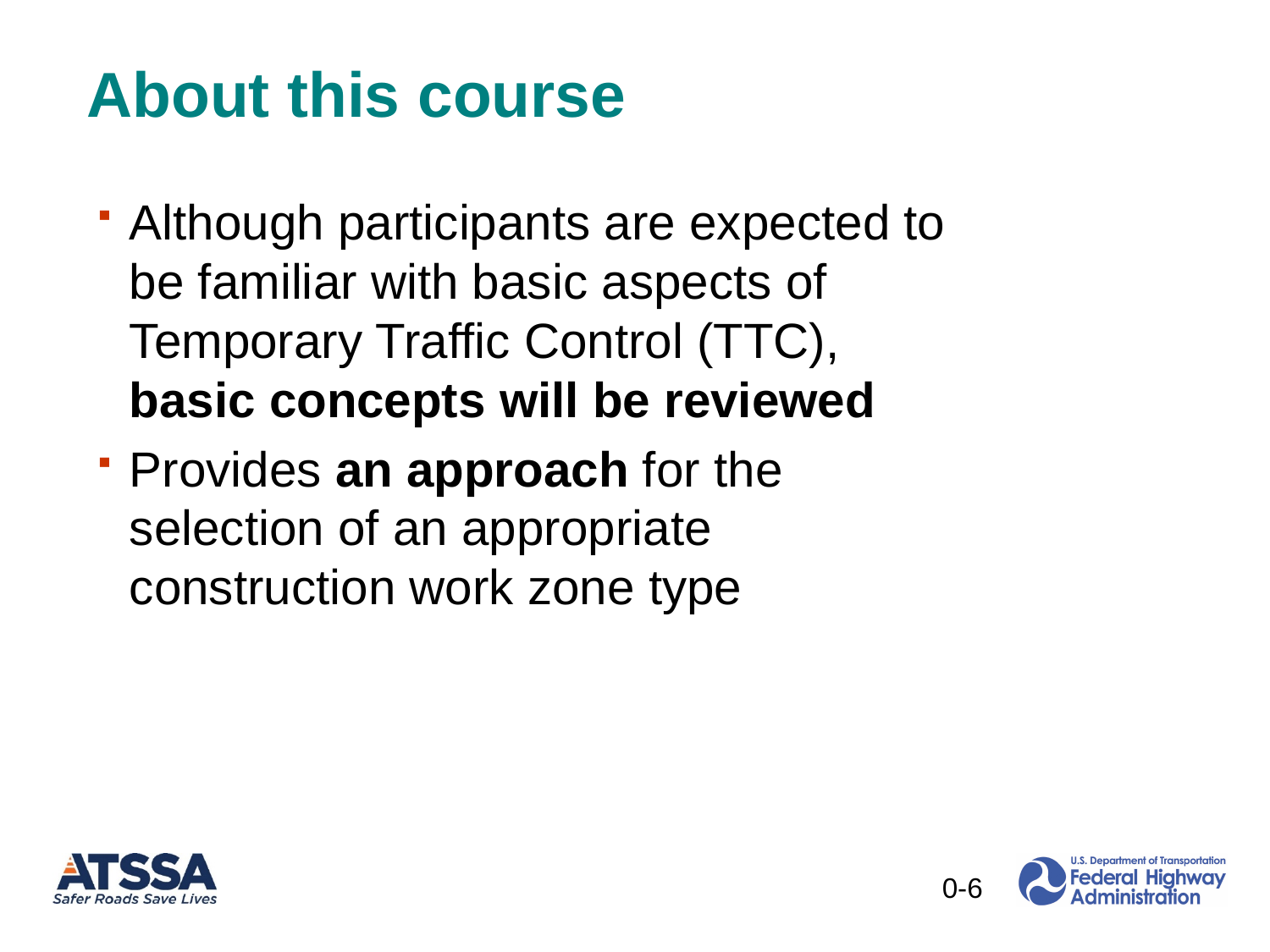

# About this course
Although participants are expected to be familiar with basic aspects of Temporary Traffic Control (TTC), basic concepts will be reviewed
Provides an approach for the selection of an appropriate construction work zone type